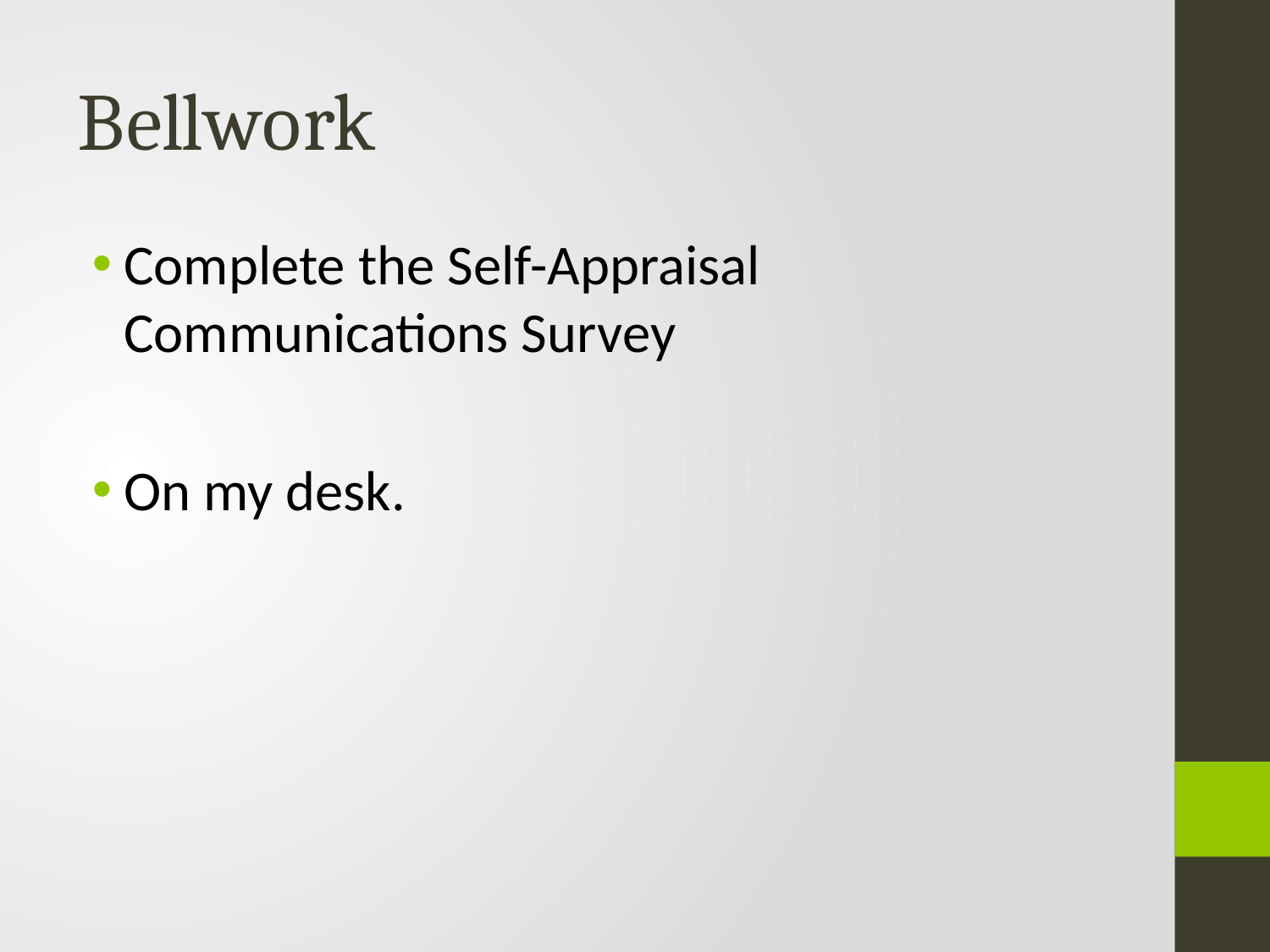

# Bellwork
Complete the Self-Appraisal Communications Survey

On my desk.